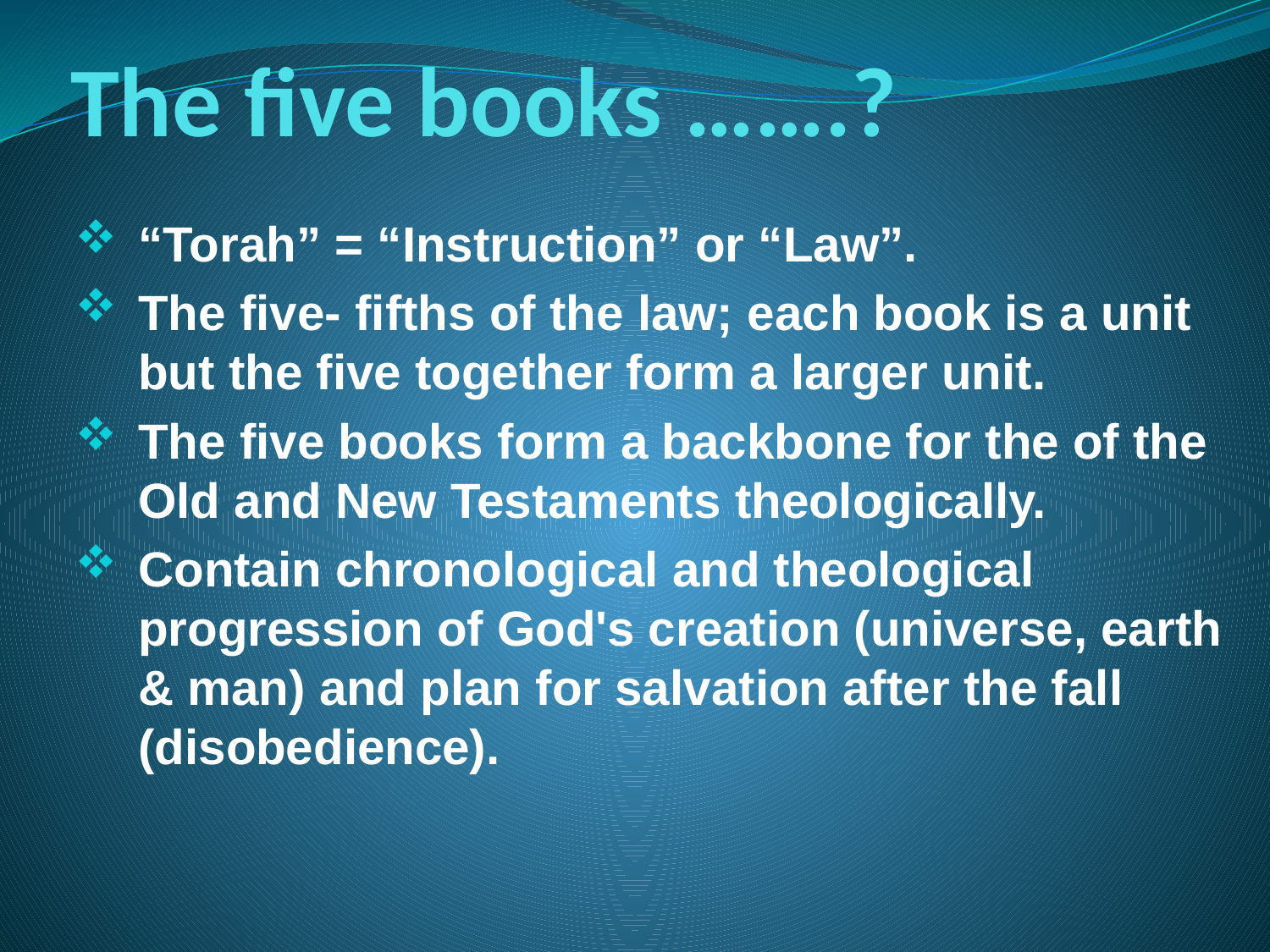

# The five books …….?
“Torah” = “Instruction” or “Law”.
The five- fifths of the law; each book is a unit but the five together form a larger unit.
The five books form a backbone for the of the Old and New Testaments theologically.
Contain chronological and theological progression of God's creation (universe, earth & man) and plan for salvation after the fall (disobedience).